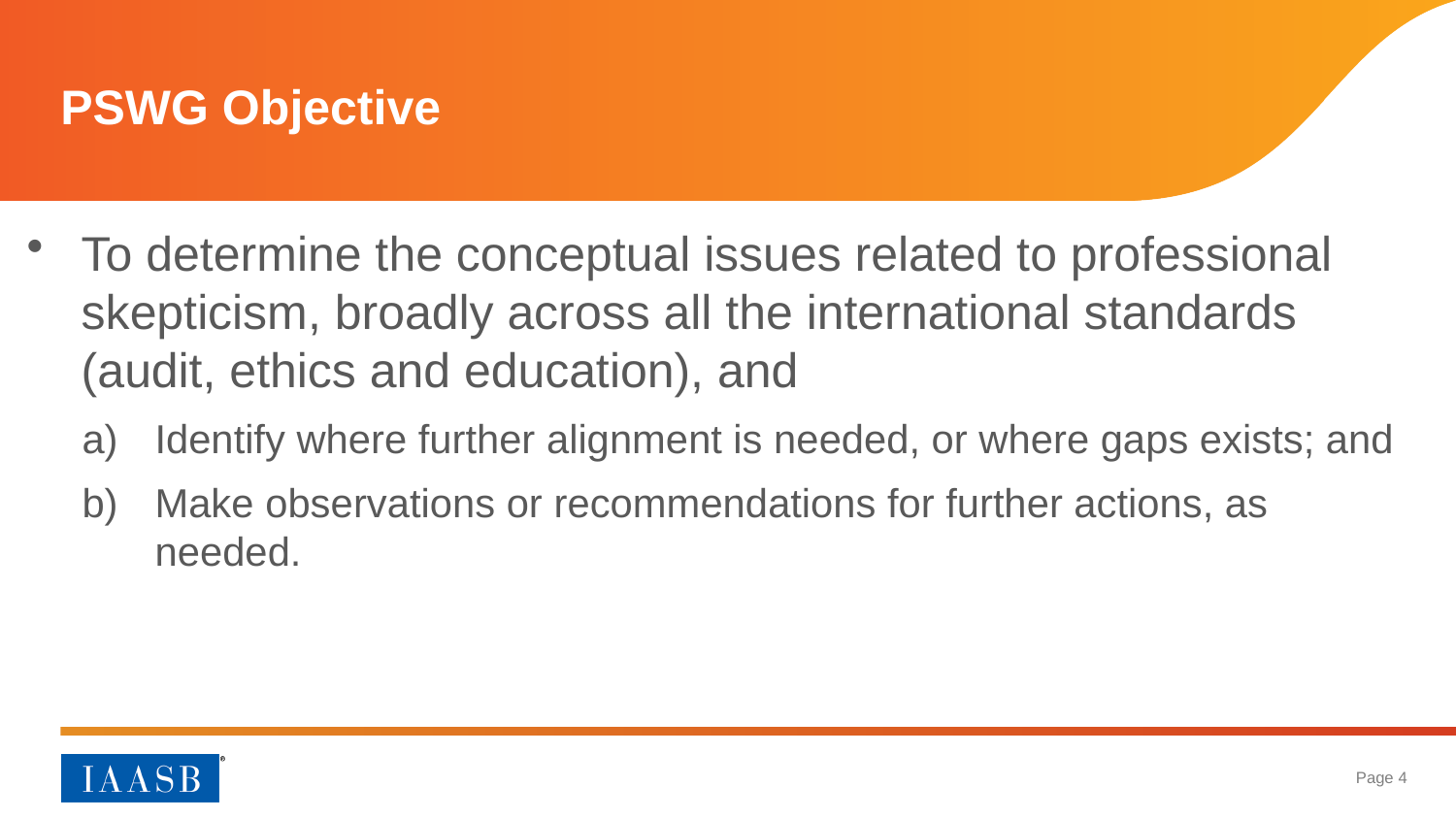

# PSWG Objective
To determine the conceptual issues related to professional skepticism, broadly across all the international standards (audit, ethics and education), and
Identify where further alignment is needed, or where gaps exists; and
Make observations or recommendations for further actions, as needed.